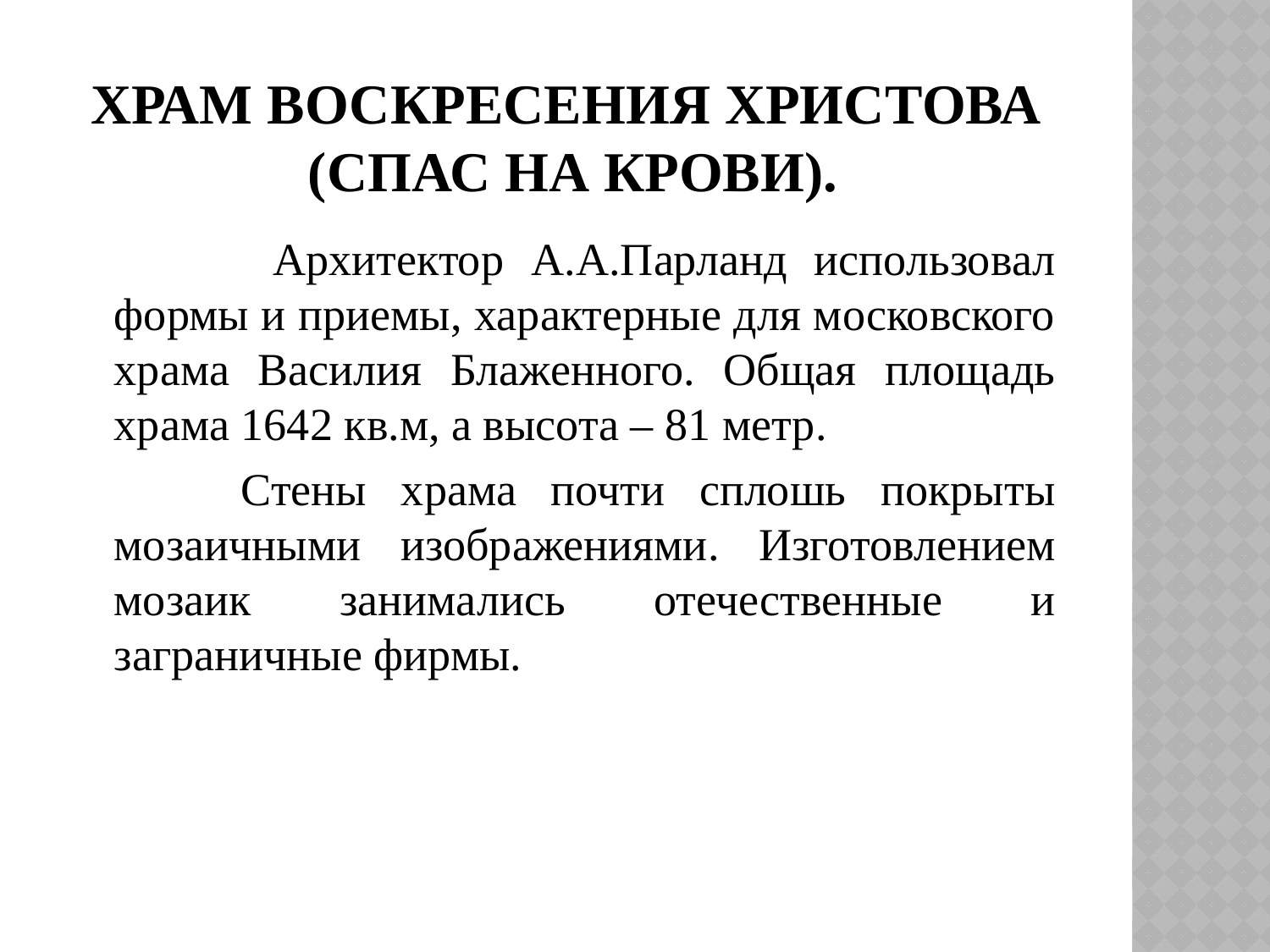

# Храм Воскресения Христова (Спас на Крови).
  		Архитектор А.А.Парланд использовал формы и приемы, характерные для московского храма Василия Блаженного. Общая площадь храма 1642 кв.м, а высота – 81 метр.
		Стены храма почти сплошь покрыты мозаичными изображениями. Изготовлением мозаик занимались отечественные и заграничные фирмы.